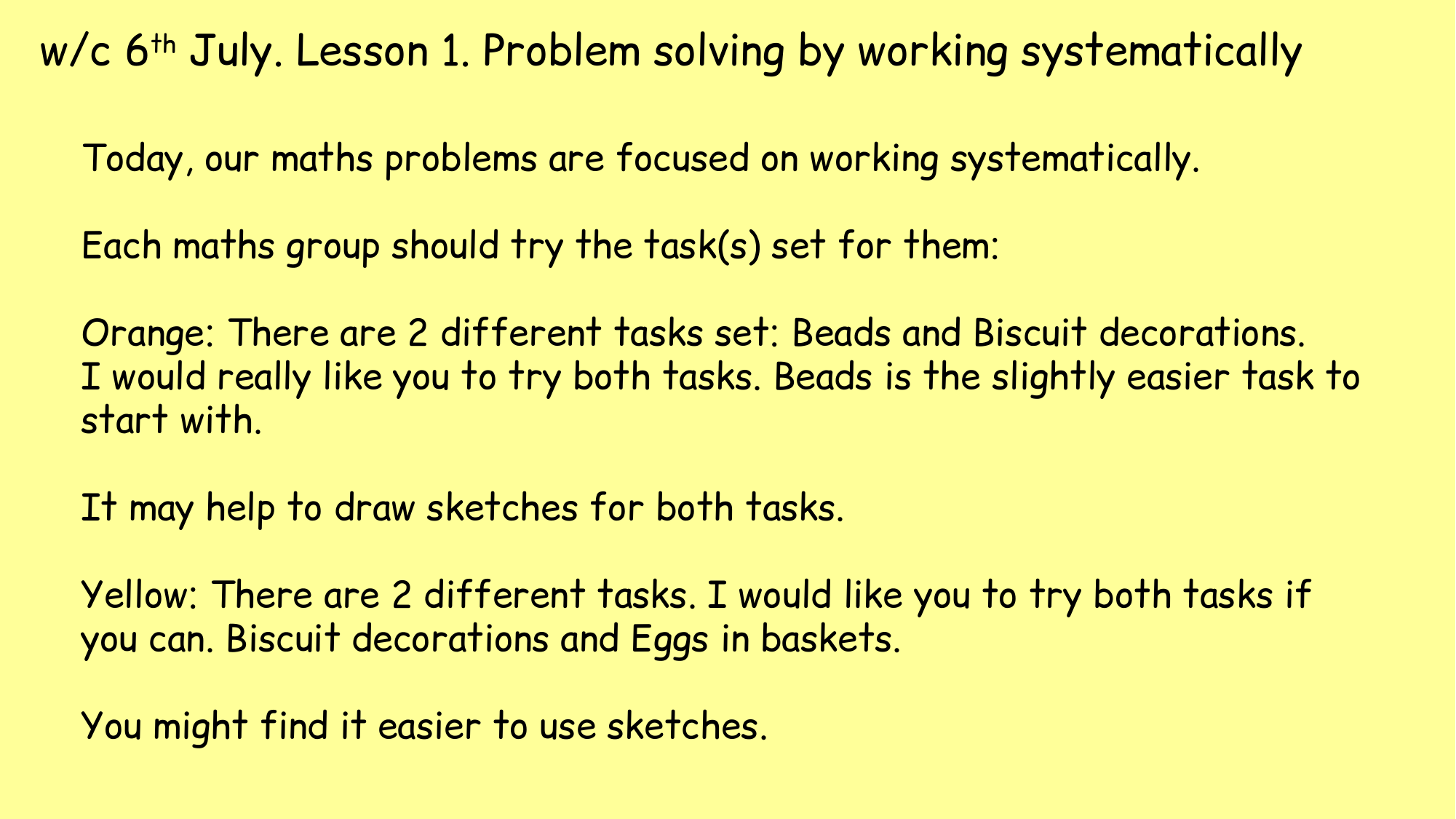

w/c 6th July. Lesson 1. Problem solving by working systematically
Today, our maths problems are focused on working systematically.

Each maths group should try the task(s) set for them:

Orange: There are 2 different tasks set: Beads and Biscuit decorations.
I would really like you to try both tasks. Beads is the slightly easier task to start with.

It may help to draw sketches for both tasks.

Yellow: There are 2 different tasks. I would like you to try both tasks if you can. Biscuit decorations and Eggs in baskets.

You might find it easier to use sketches.